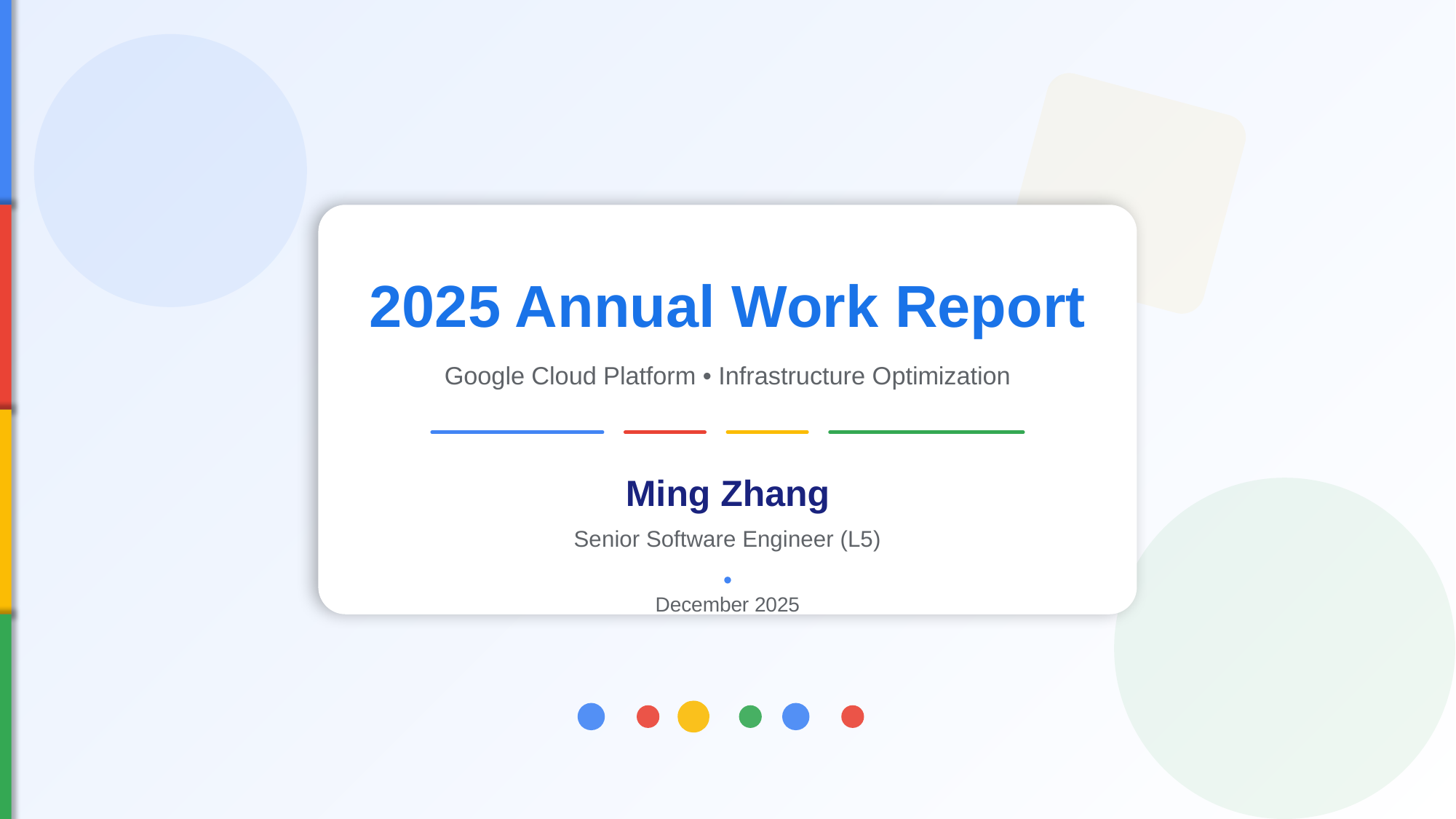

2025 Annual Work Report
Google Cloud Platform • Infrastructure Optimization

Ming Zhang

Senior Software Engineer (L5)

December 2025